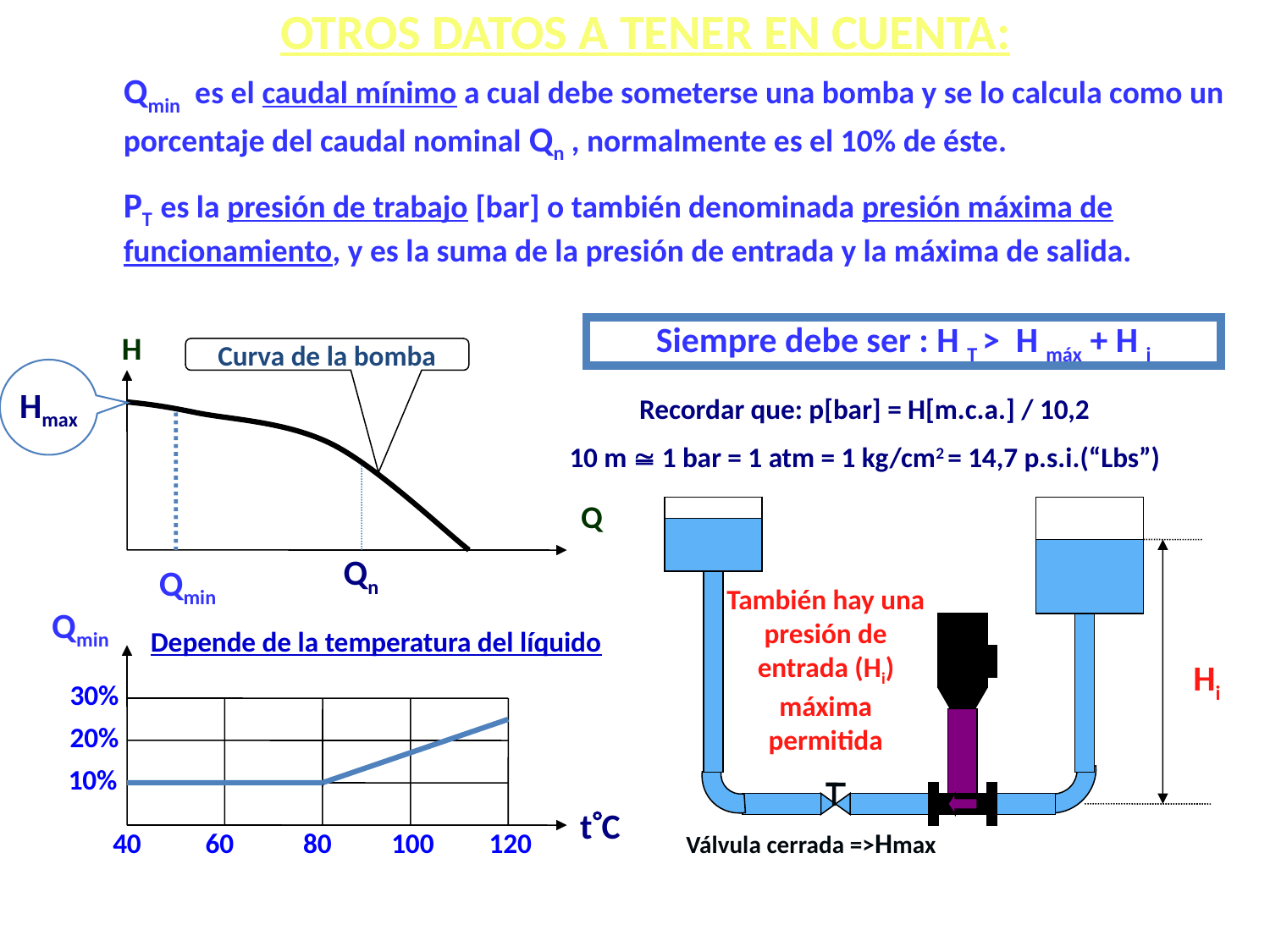

OTROS DATOS A TENER EN CUENTA:
Qmin  es el caudal mínimo a cual debe someterse una bomba y se lo calcula como un porcentaje del caudal nominal Qn , normalmente es el 10% de éste.
PT es la presión de trabajo [bar] o también denominada presión máxima de funcionamiento, y es la suma de la presión de entrada y la máxima de salida.
Siempre debe ser : H T >  H máx + H i
H
Curva de la bomba
Hmax

Recordar que: p[bar] = H[m.c.a.] / 10,2
10 m ≅ 1 bar = 1 atm = 1 kg/cm2 = 14,7 p.s.i.(“Lbs”)

Q

Qn
Qmin

También hay una presión de entrada (Hi) máxima permitida
Qmin

Depende de la temperatura del líquido

Hi
30%

20%

10%

t°C

40

60
80
100
120
Válvula cerrada =>Hmax